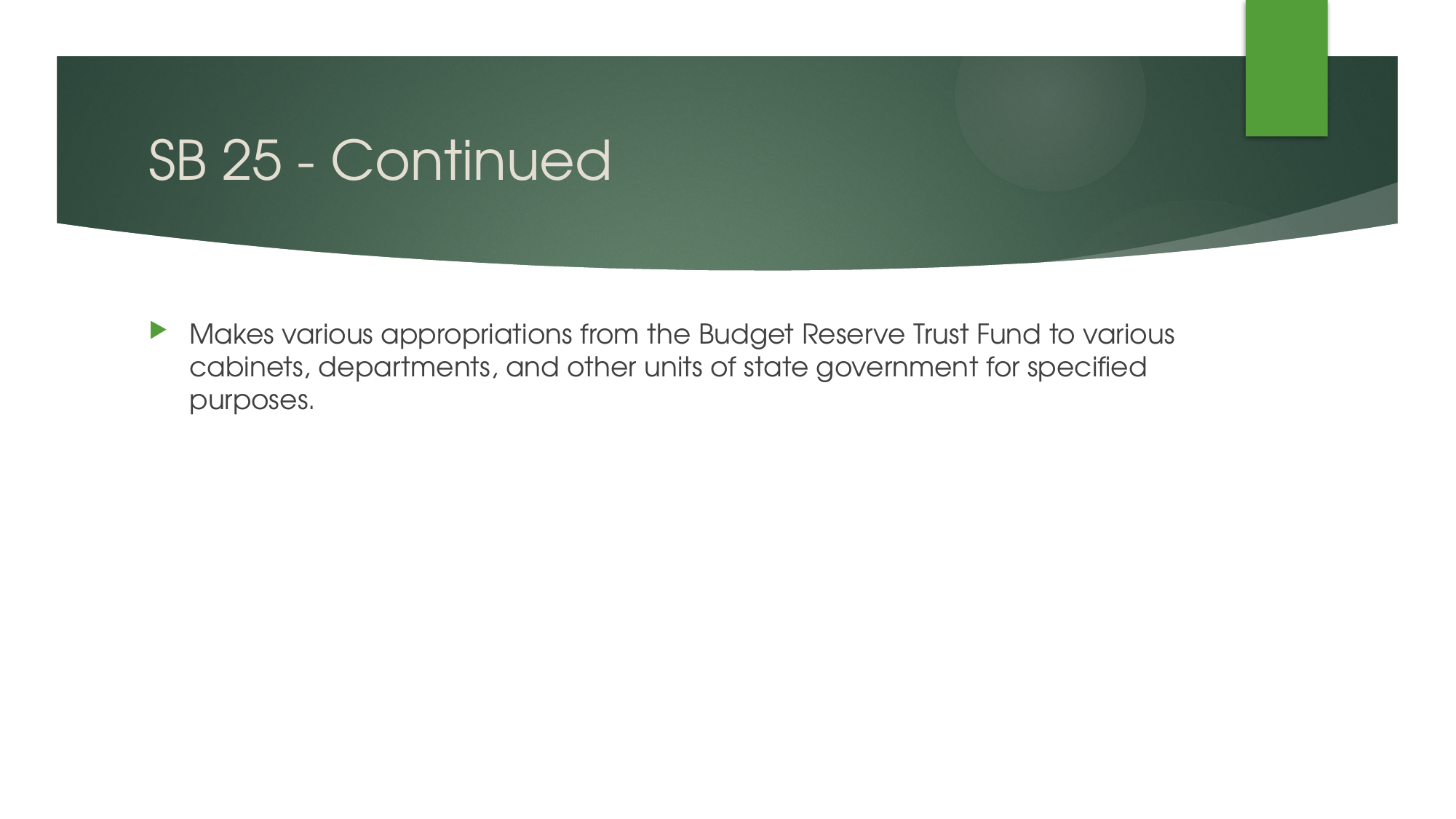

# SB 25 - Continued
Makes various appropriations from the Budget Reserve Trust Fund to various cabinets, departments, and other units of state government for specified purposes.